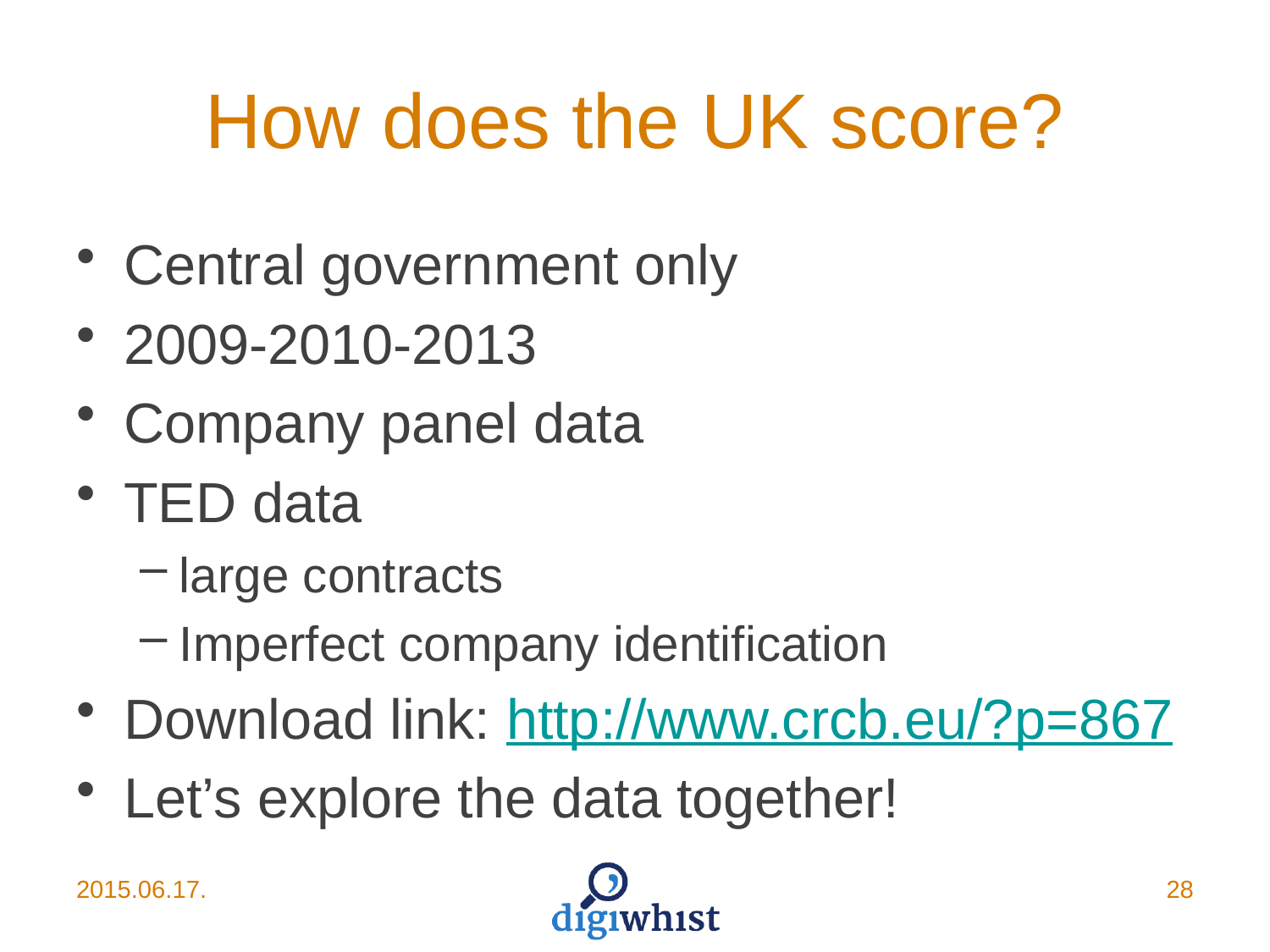

# How does the UK score?
Central government only
2009-2010-2013
Company panel data
TED data
large contracts
Imperfect company identification
Download link: http://www.crcb.eu/?p=867
Let’s explore the data together!

2015.06.17.
28